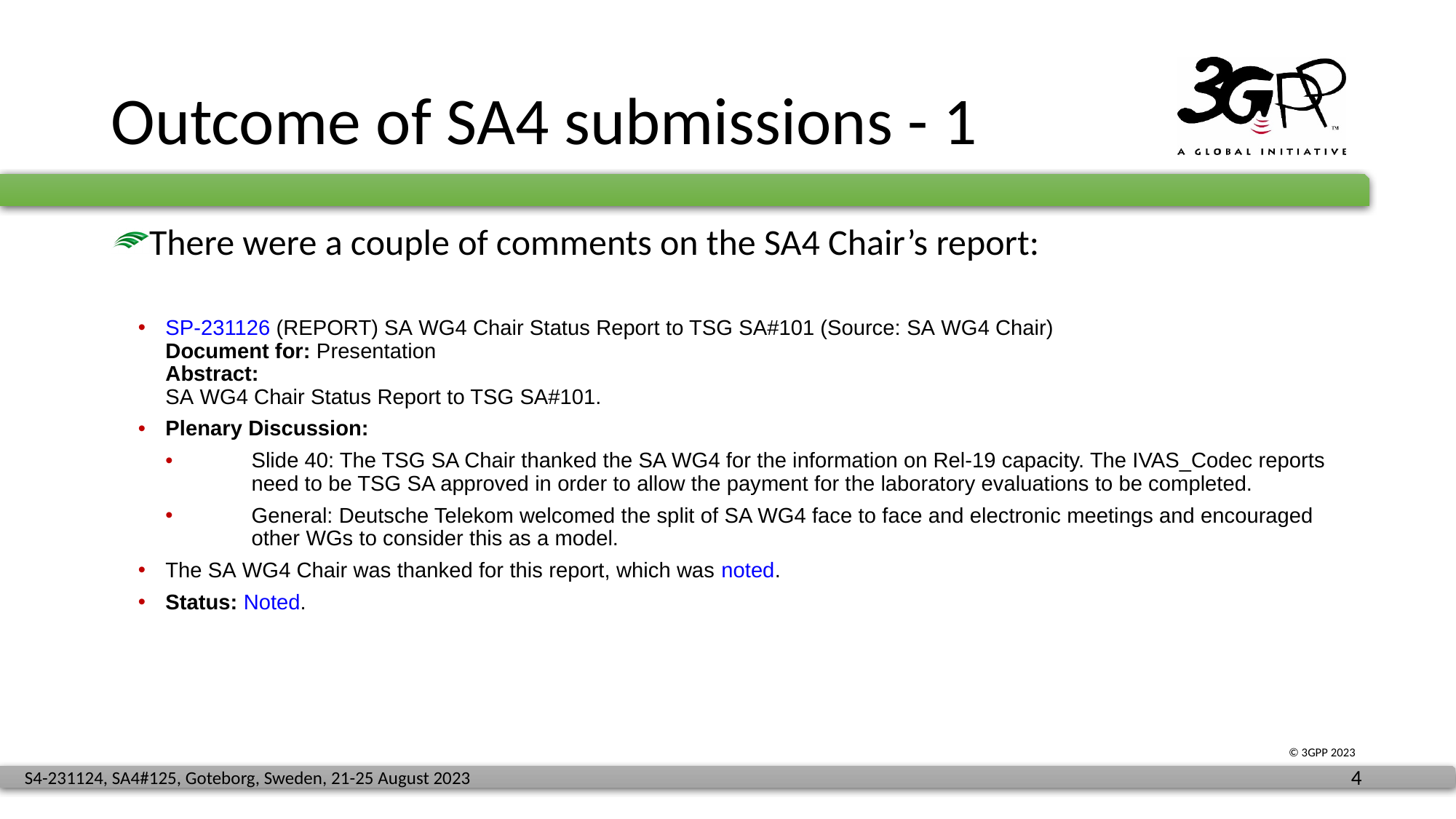

# Outcome of SA4 submissions - 1
There were a couple of comments on the SA4 Chair’s report:

SP-231126 (REPORT) SA WG4 Chair Status Report to TSG SA#101 (Source: SA WG4 Chair)
Document for: Presentation
Abstract:
SA WG4 Chair Status Report to TSG SA#101.
Plenary Discussion:
Slide 40: The TSG SA Chair thanked the SA WG4 for the information on Rel-19 capacity. The IVAS_Codec reports need to be TSG SA approved in order to allow the payment for the laboratory evaluations to be completed.
General: Deutsche Telekom welcomed the split of SA WG4 face to face and electronic meetings and encouraged other WGs to consider this as a model.
The SA WG4 Chair was thanked for this report, which was noted.
Status: Noted.